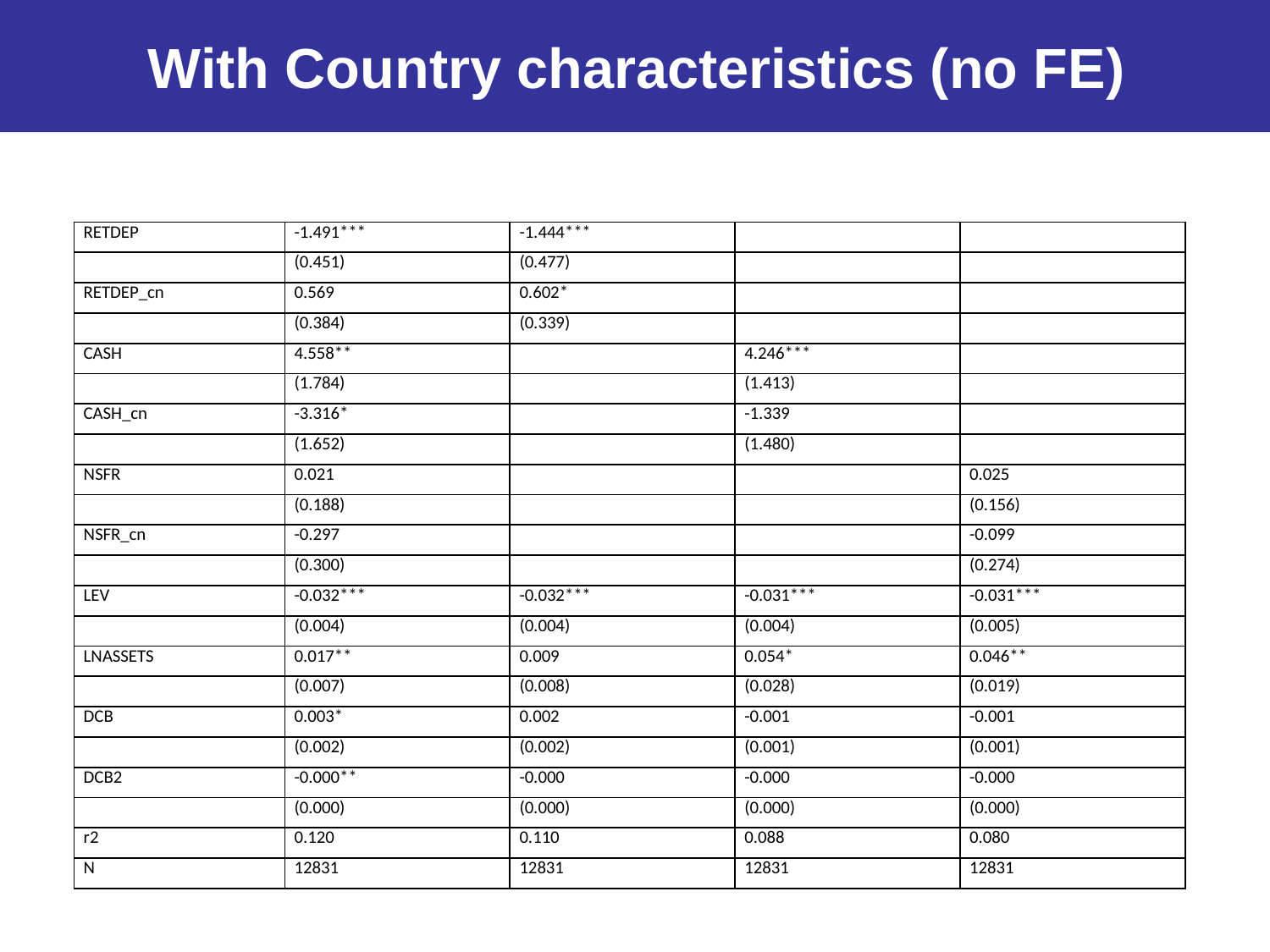

With Country characteristics (no FE)
| RETDEP | -1.491\*\*\* | -1.444\*\*\* |  |  |
| --- | --- | --- | --- | --- |
|  | (0.451) | (0.477) |  |  |
| RETDEP\_cn | 0.569 | 0.602\* |  |  |
|  | (0.384) | (0.339) |  |  |
| CASH | 4.558\*\* |  | 4.246\*\*\* |  |
|  | (1.784) |  | (1.413) |  |
| CASH\_cn | -3.316\* |  | -1.339 |  |
|  | (1.652) |  | (1.480) |  |
| NSFR | 0.021 |  |  | 0.025 |
|  | (0.188) |  |  | (0.156) |
| NSFR\_cn | -0.297 |  |  | -0.099 |
|  | (0.300) |  |  | (0.274) |
| LEV | -0.032\*\*\* | -0.032\*\*\* | -0.031\*\*\* | -0.031\*\*\* |
|  | (0.004) | (0.004) | (0.004) | (0.005) |
| LNASSETS | 0.017\*\* | 0.009 | 0.054\* | 0.046\*\* |
|  | (0.007) | (0.008) | (0.028) | (0.019) |
| DCB | 0.003\* | 0.002 | -0.001 | -0.001 |
|  | (0.002) | (0.002) | (0.001) | (0.001) |
| DCB2 | -0.000\*\* | -0.000 | -0.000 | -0.000 |
|  | (0.000) | (0.000) | (0.000) | (0.000) |
| r2 | 0.120 | 0.110 | 0.088 | 0.080 |
| N | 12831 | 12831 | 12831 | 12831 |